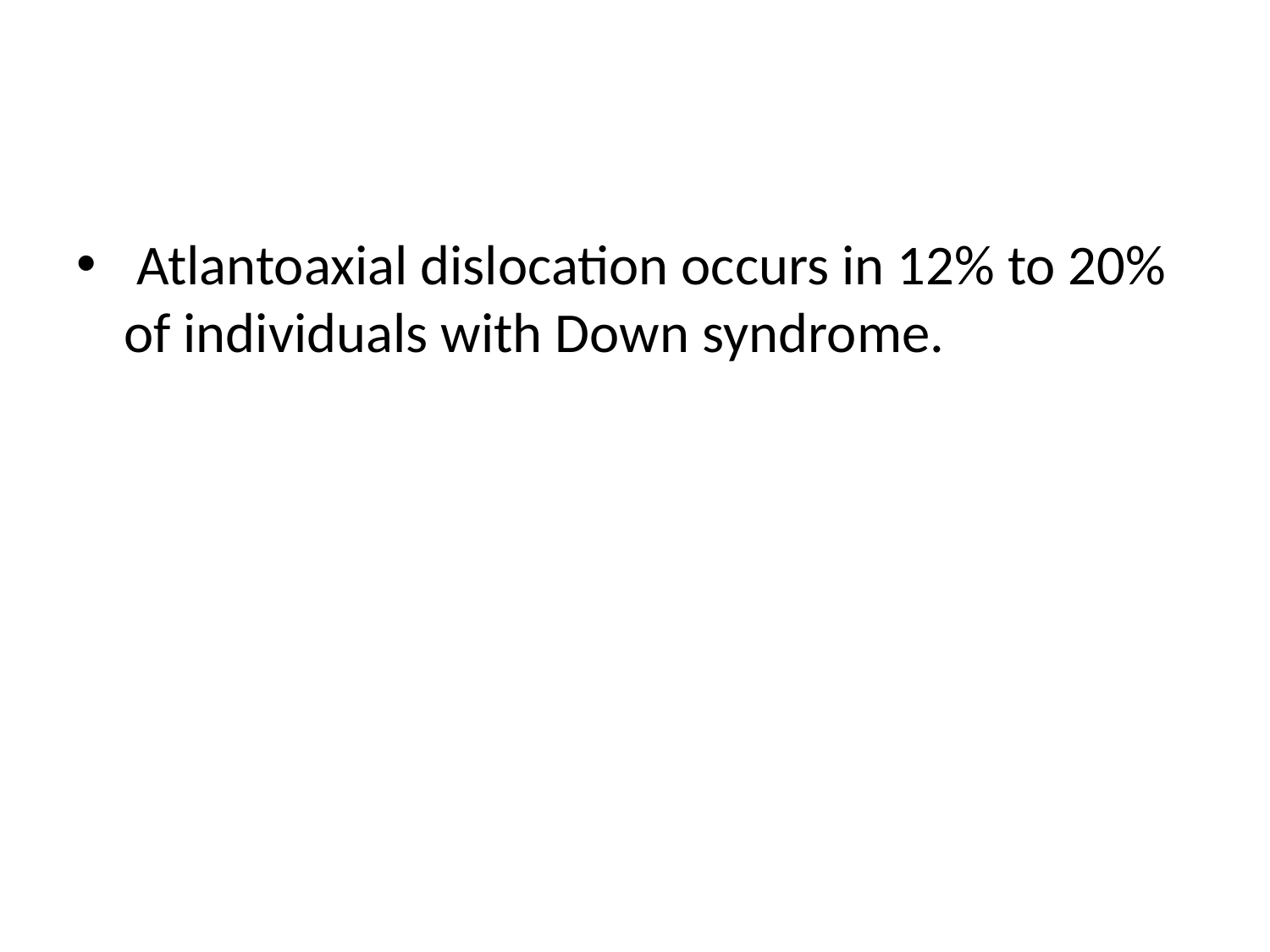

#
 Atlantoaxial dislocation occurs in 12% to 20% of individuals with Down syndrome.